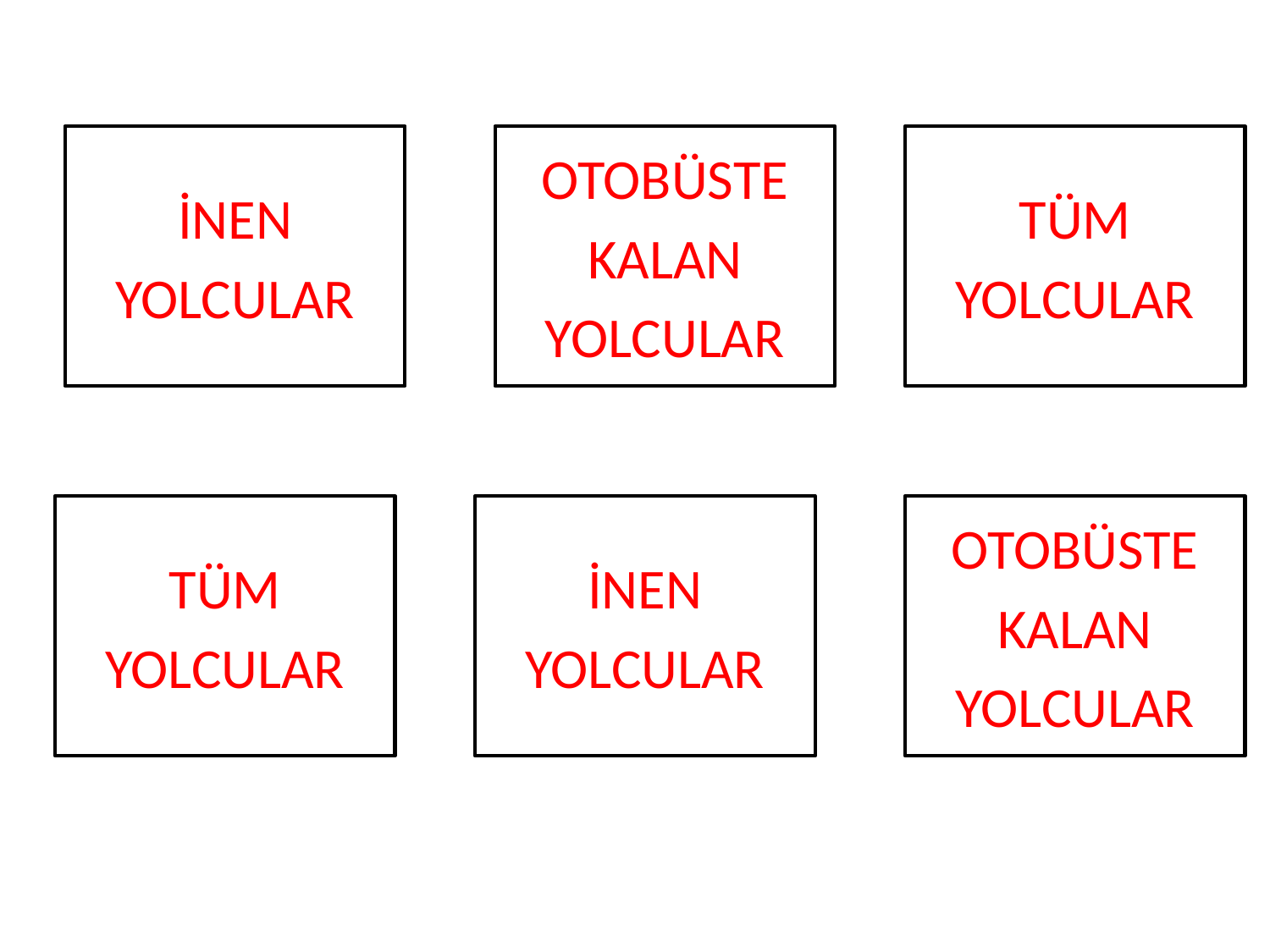

İNEN
YOLCULAR
OTOBÜSTE
KALAN
YOLCULAR
TÜM
YOLCULAR
TÜM
YOLCULAR
İNEN
YOLCULAR
OTOBÜSTE
KALAN
YOLCULAR